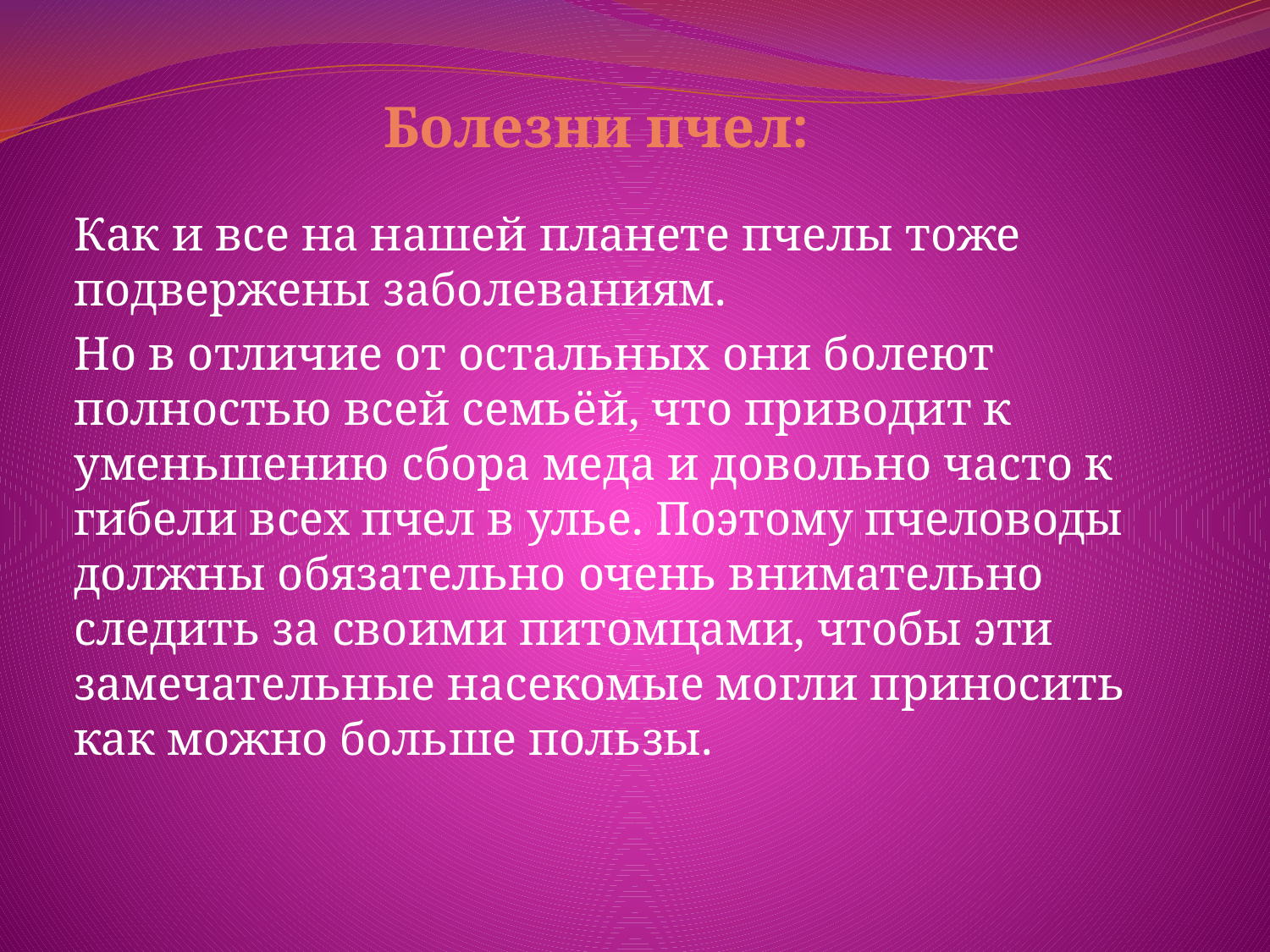

# Болезни пчел:
Как и все на нашей планете пчелы тоже подвержены заболеваниям.
Но в отличие от остальных они болеют полностью всей семьёй, что приводит к уменьшению сбора меда и довольно часто к гибели всех пчел в улье. Поэтому пчеловоды должны обязательно очень внимательно следить за своими питомцами, чтобы эти замечательные насекомые могли приносить как можно больше пользы.